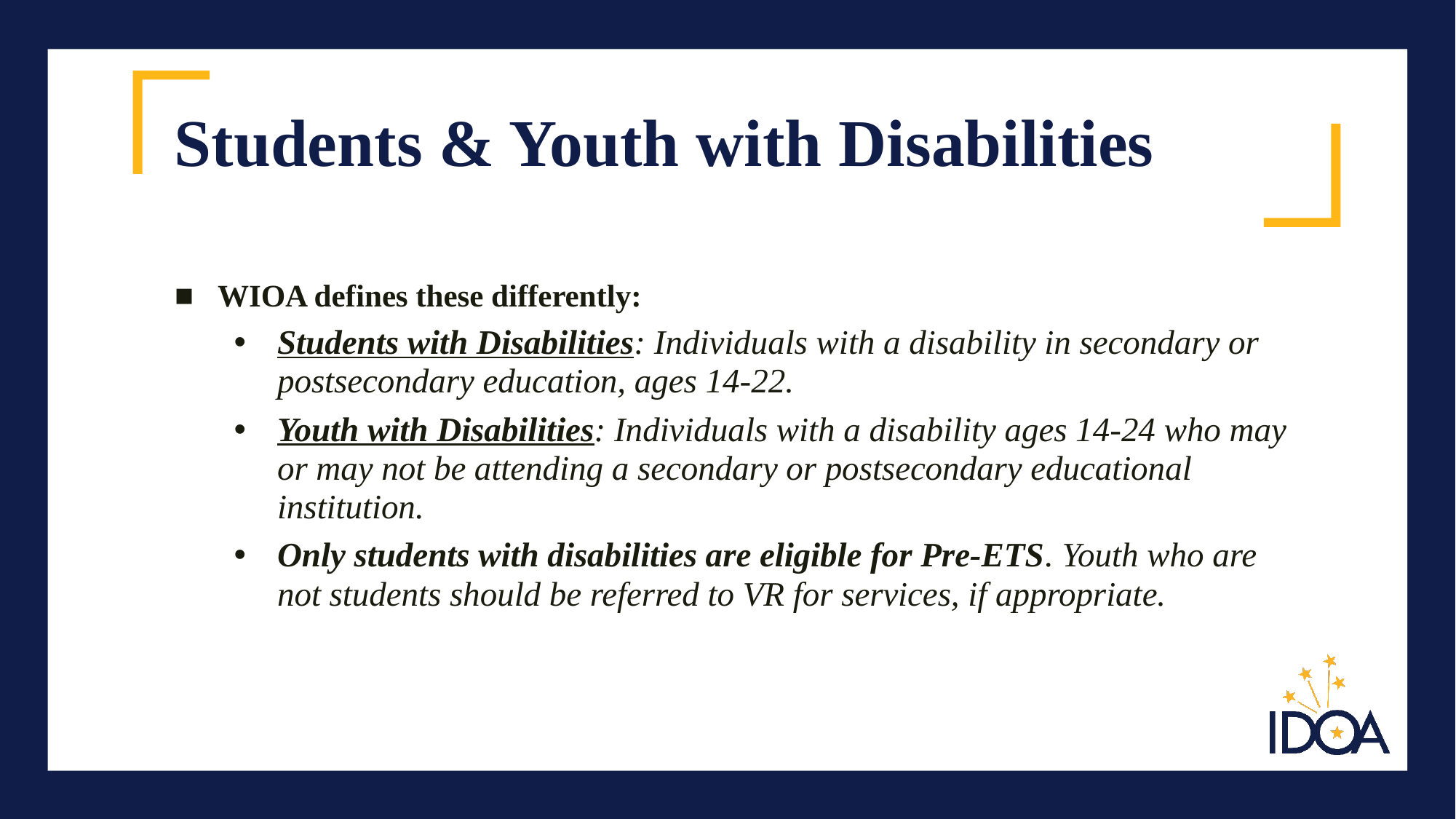

# Students & Youth with Disabilities
WIOA defines these differently:
Students with Disabilities: Individuals with a disability in secondary or postsecondary education, ages 14-22.
Youth with Disabilities: Individuals with a disability ages 14-24 who may or may not be attending a secondary or postsecondary educational institution.
Only students with disabilities are eligible for Pre-ETS. Youth who are not students should be referred to VR for services, if appropriate.